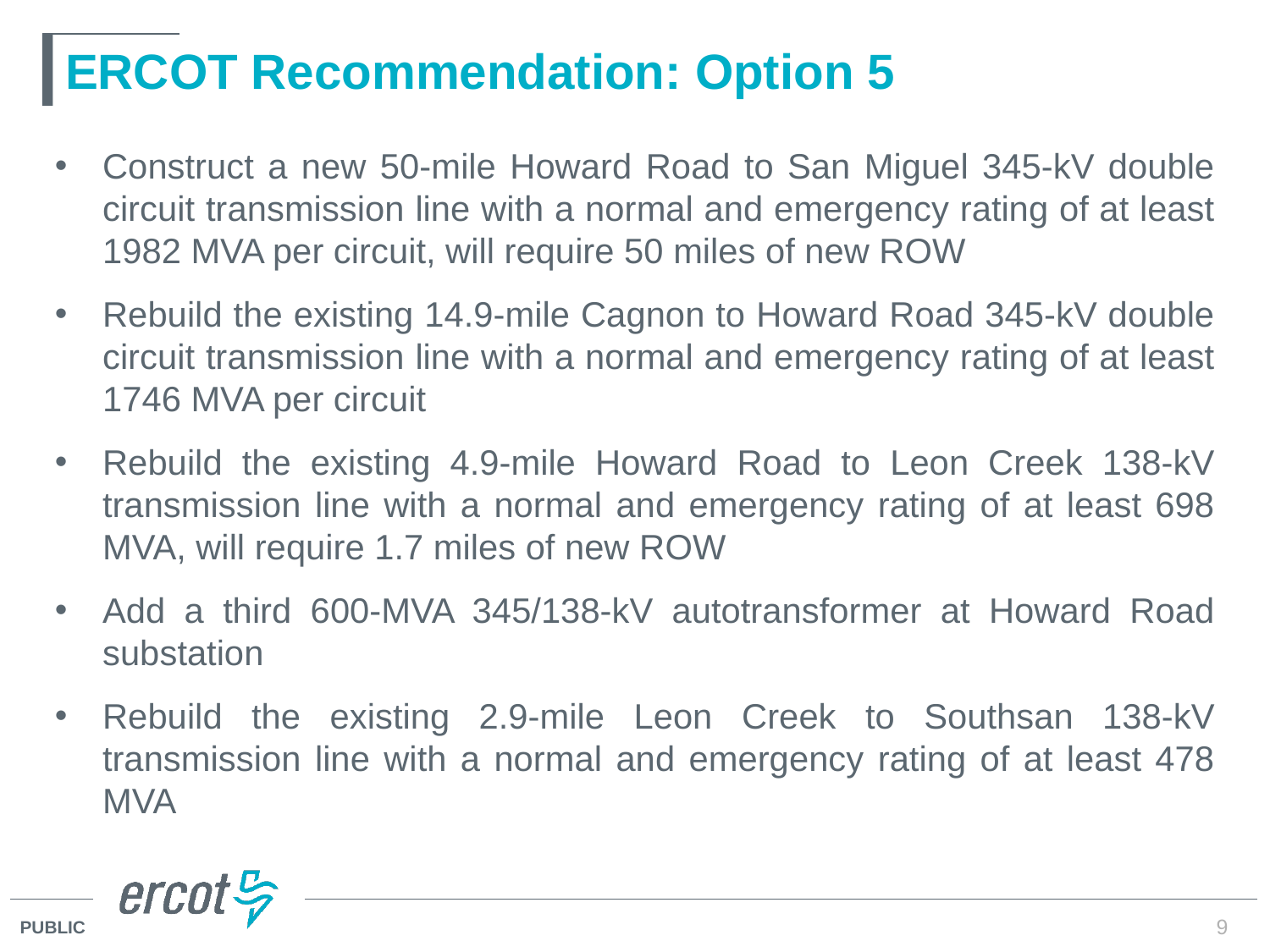

# ERCOT Recommendation: Option 5
Construct a new 50-mile Howard Road to San Miguel 345-kV double circuit transmission line with a normal and emergency rating of at least 1982 MVA per circuit, will require 50 miles of new ROW
Rebuild the existing 14.9-mile Cagnon to Howard Road 345-kV double circuit transmission line with a normal and emergency rating of at least 1746 MVA per circuit
Rebuild the existing 4.9-mile Howard Road to Leon Creek 138-kV transmission line with a normal and emergency rating of at least 698 MVA, will require 1.7 miles of new ROW
Add a third 600-MVA 345/138-kV autotransformer at Howard Road substation
Rebuild the existing 2.9-mile Leon Creek to Southsan 138-kV transmission line with a normal and emergency rating of at least 478 MVA
9